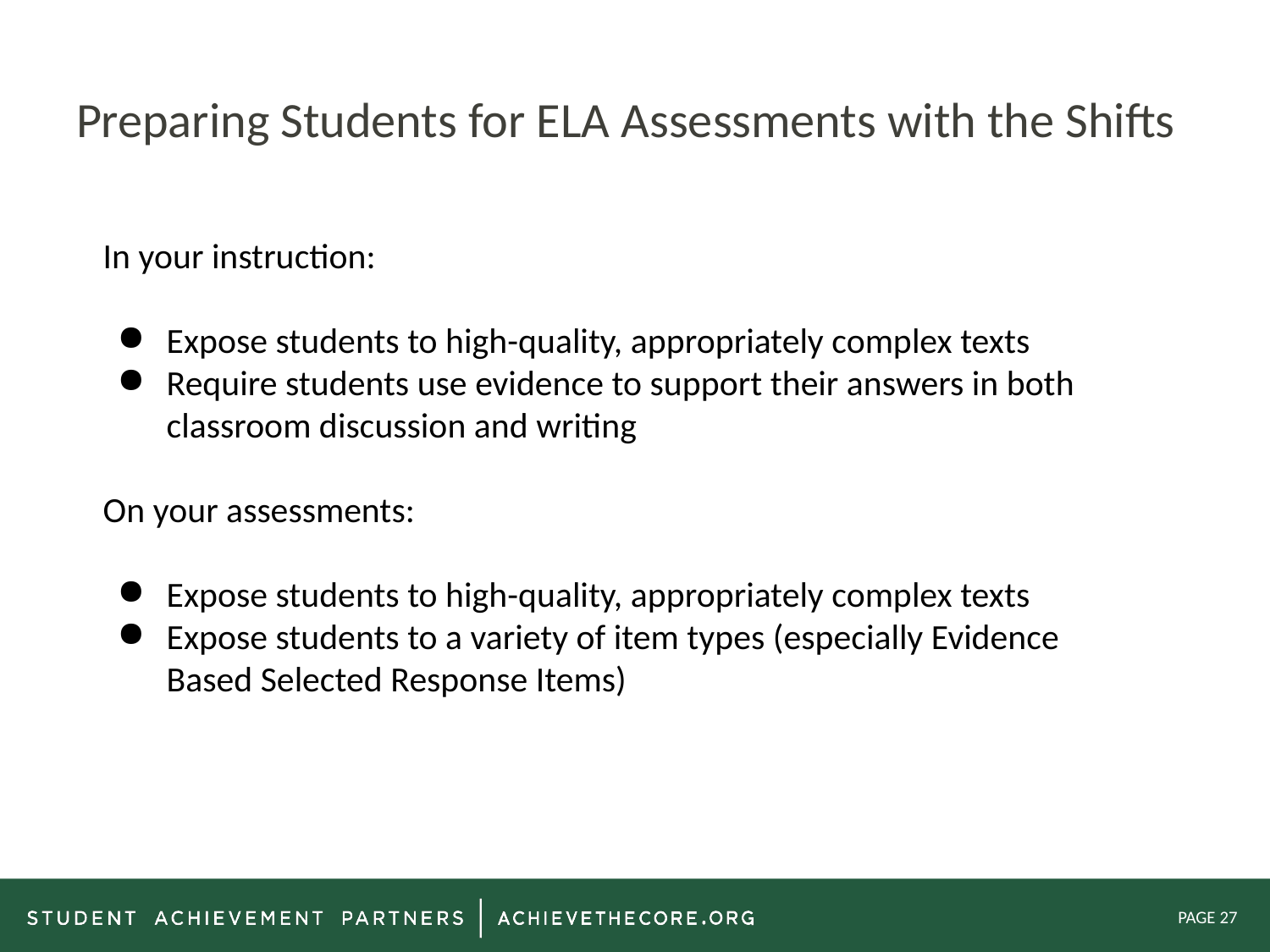

# Preparing Students for ELA Assessments with the Shifts
In your instruction:

Expose students to high-quality, appropriately complex texts
Require students use evidence to support their answers in both classroom discussion and writing

On your assessments:

Expose students to high-quality, appropriately complex texts
Expose students to a variety of item types (especially Evidence Based Selected Response Items)